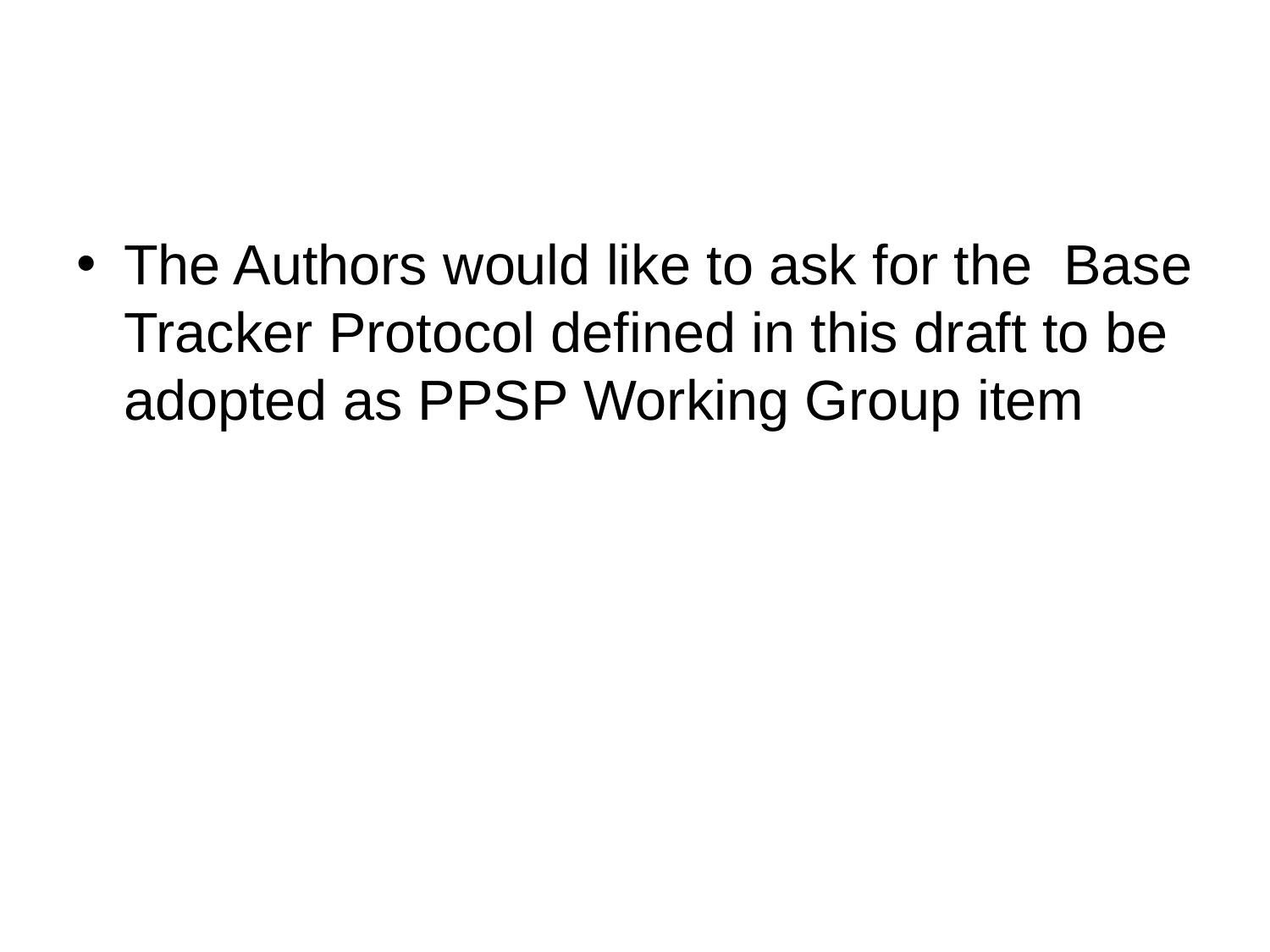

The Authors would like to ask for the  Base Tracker Protocol defined in this draft to be adopted as PPSP Working Group item